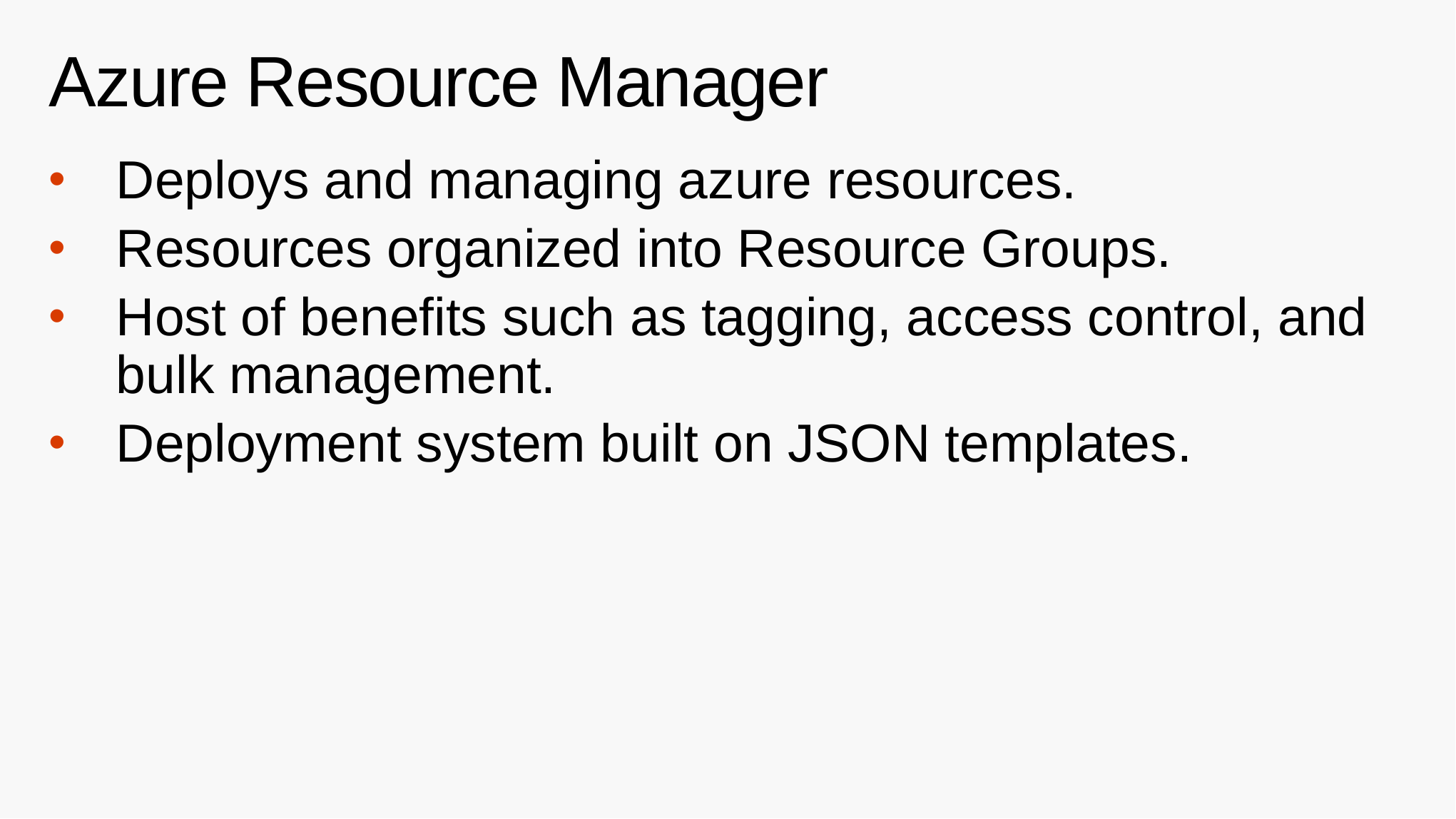

# Azure Resource Manager
Deploys and managing azure resources.
Resources organized into Resource Groups.
Host of benefits such as tagging, access control, and bulk management.
Deployment system built on JSON templates.